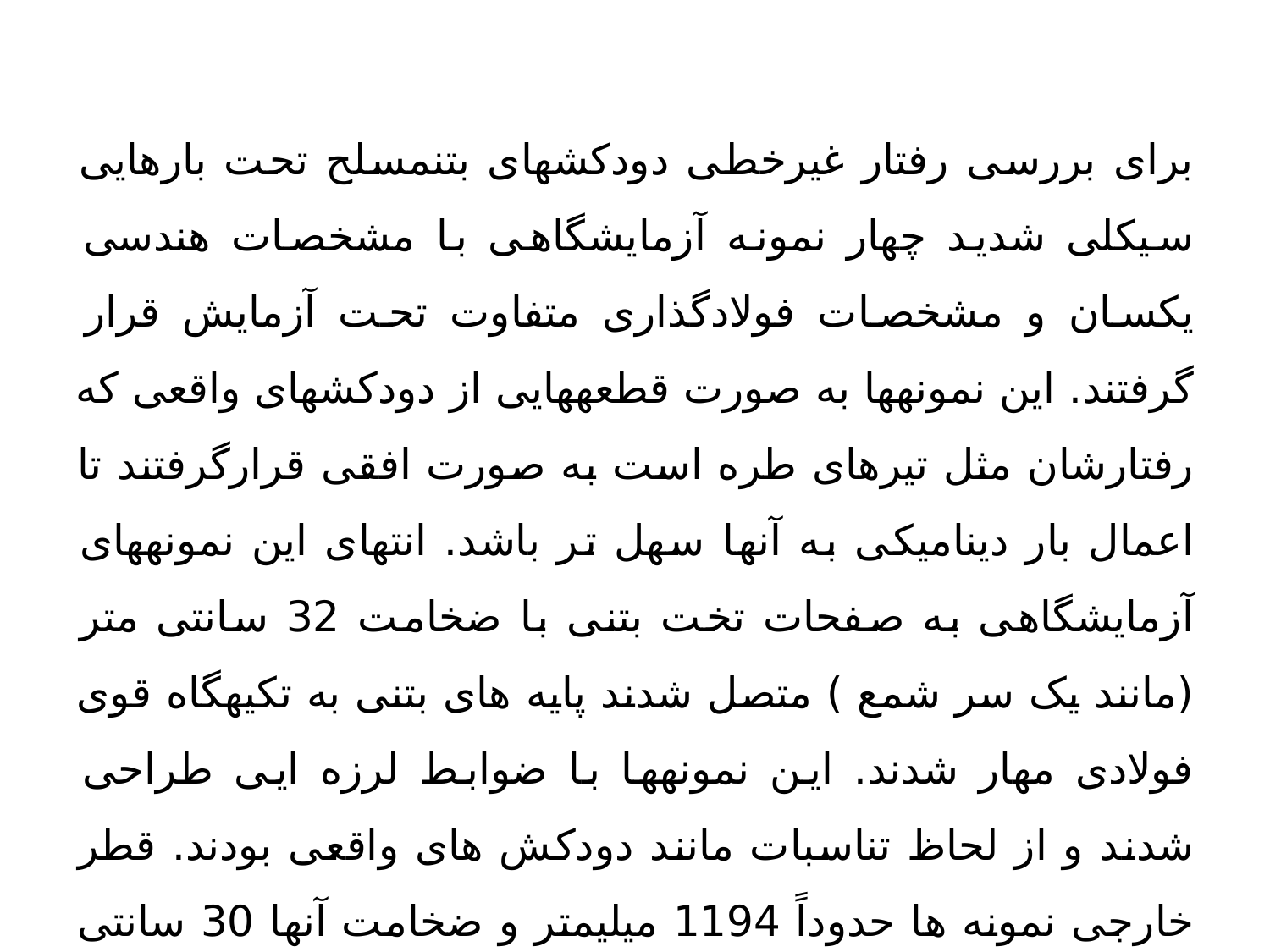

برای بررسی رفتار غیر­خطی دودکش­های بتن­مسلح تحت بارهایی سیکلی شدید چهار نمونه آزمایشگاهی با مشخصات هندسی یکسان و مشخصات فولاد­گذاری متفاوت تحت آزمایش قرار گرفتند. این نمونه­ها به صورت قطعه­هایی از دودکش­های واقعی که رفتار­شان مثل تیر­های طره است به صورت افقی قرار­گرفتند تا اعمال بار دینامیکی به آنها سهل تر باشد. انتهای این نمونه­های آزمایشگاهی به صفحات تخت بتنی با ضخامت 32 سانتی متر (مانند یک سر شمع ) متصل شدند پایه های بتنی به تکیه­گاه قوی فولادی مهار شدند. این نمونه­ها با ضوابط لرزه ایی طراحی شدند و از لحاظ تناسبات مانند دودکش های واقعی بودند. قطر خارجی نمونه ها حدوداً 1194 میلیمتر و ضخامت آنها 30 سانتی متر بوده و در نتیجه نسبت قطر به ضخامت نمونه ها برابر 40 است که مانند دودکش­های واقعی است.